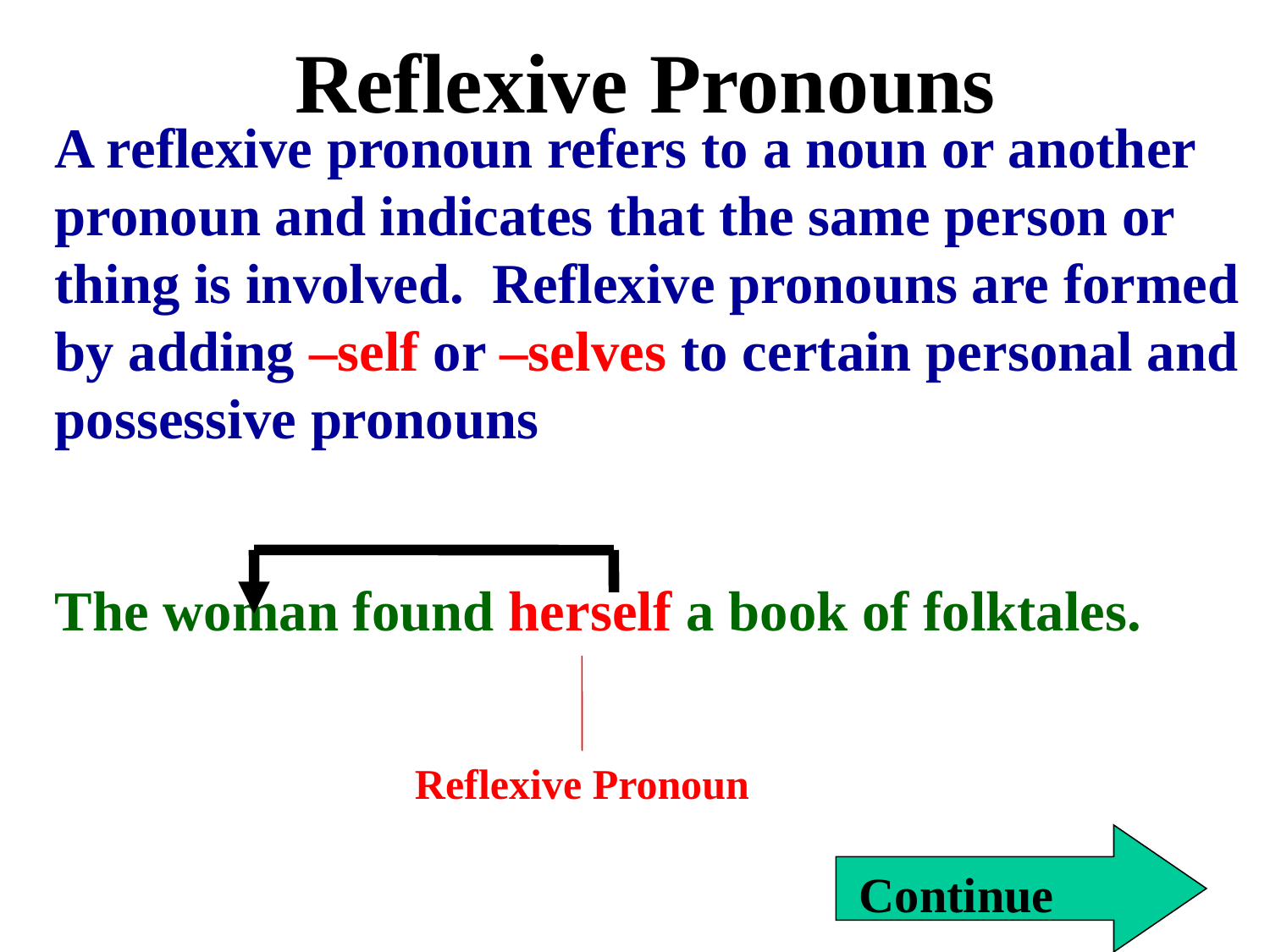

# Reflexive Pronouns
A reflexive pronoun refers to a noun or another pronoun and indicates that the same person or thing is involved.  Reflexive pronouns are formed by adding –self or –selves to certain personal and possessive pronouns

The woman found herself a book of folktales.

Reflexive Pronoun

Continue